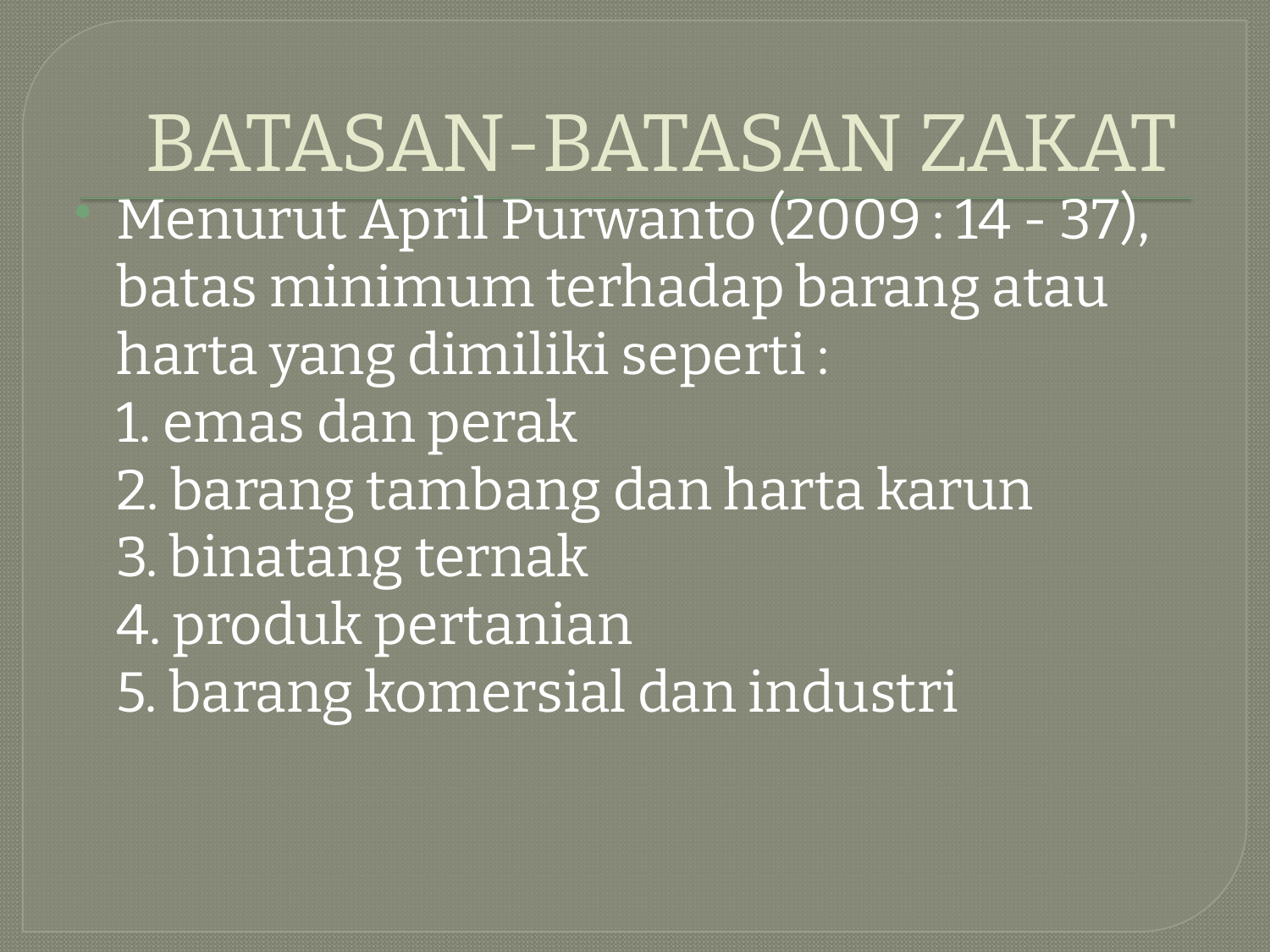

# BATASAN-BATASAN ZAKAT
Menurut April Purwanto (2009 : 14 - 37), batas minimum terhadap barang atau harta yang dimiliki seperti :
	1. emas dan perak
	2. barang tambang dan harta karun
	3. binatang ternak
	4. produk pertanian
	5. barang komersial dan industri